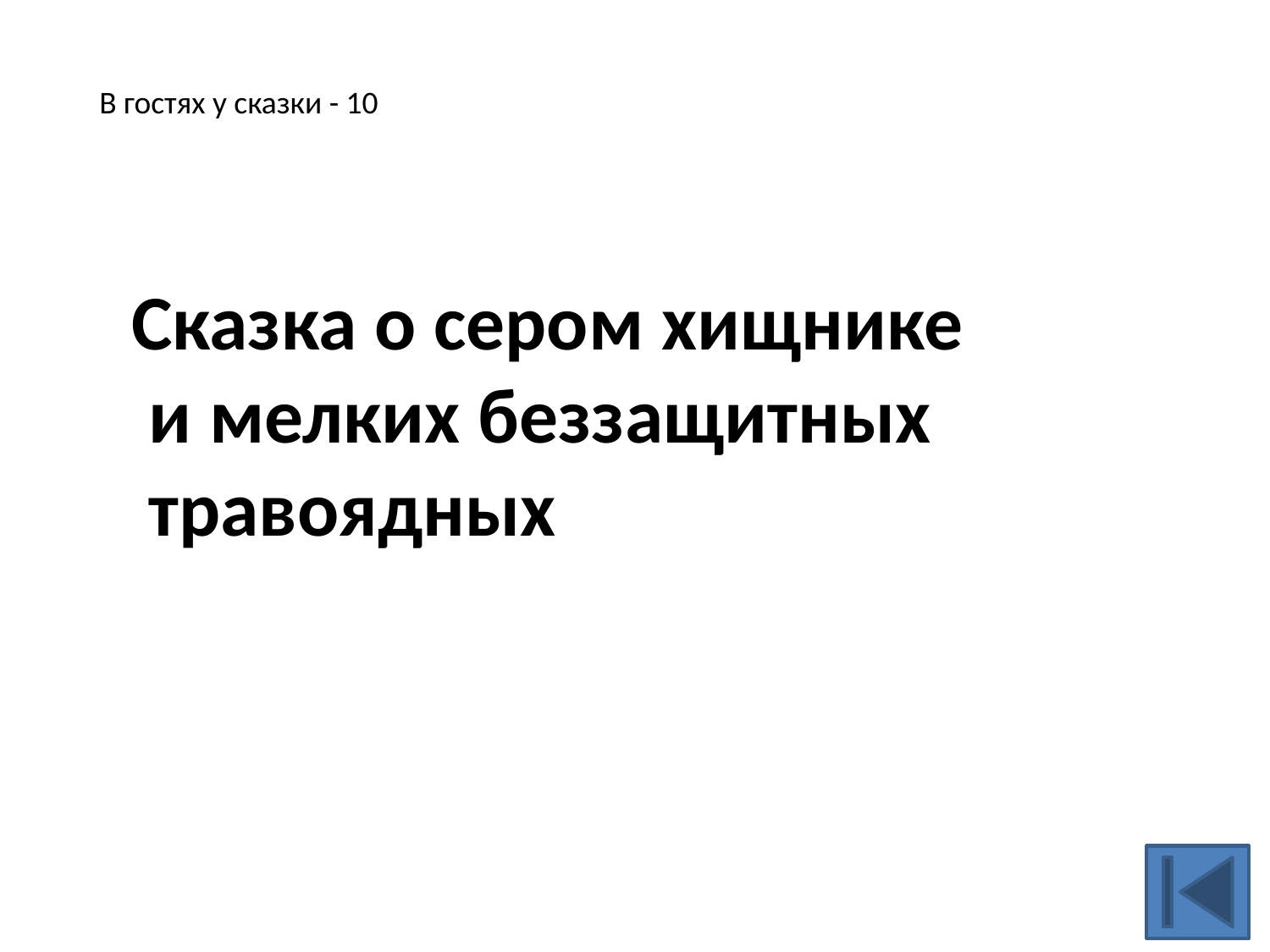

В гостях у сказки - 10
Сказка о сером хищнике
 и мелких беззащитных
 травоядных